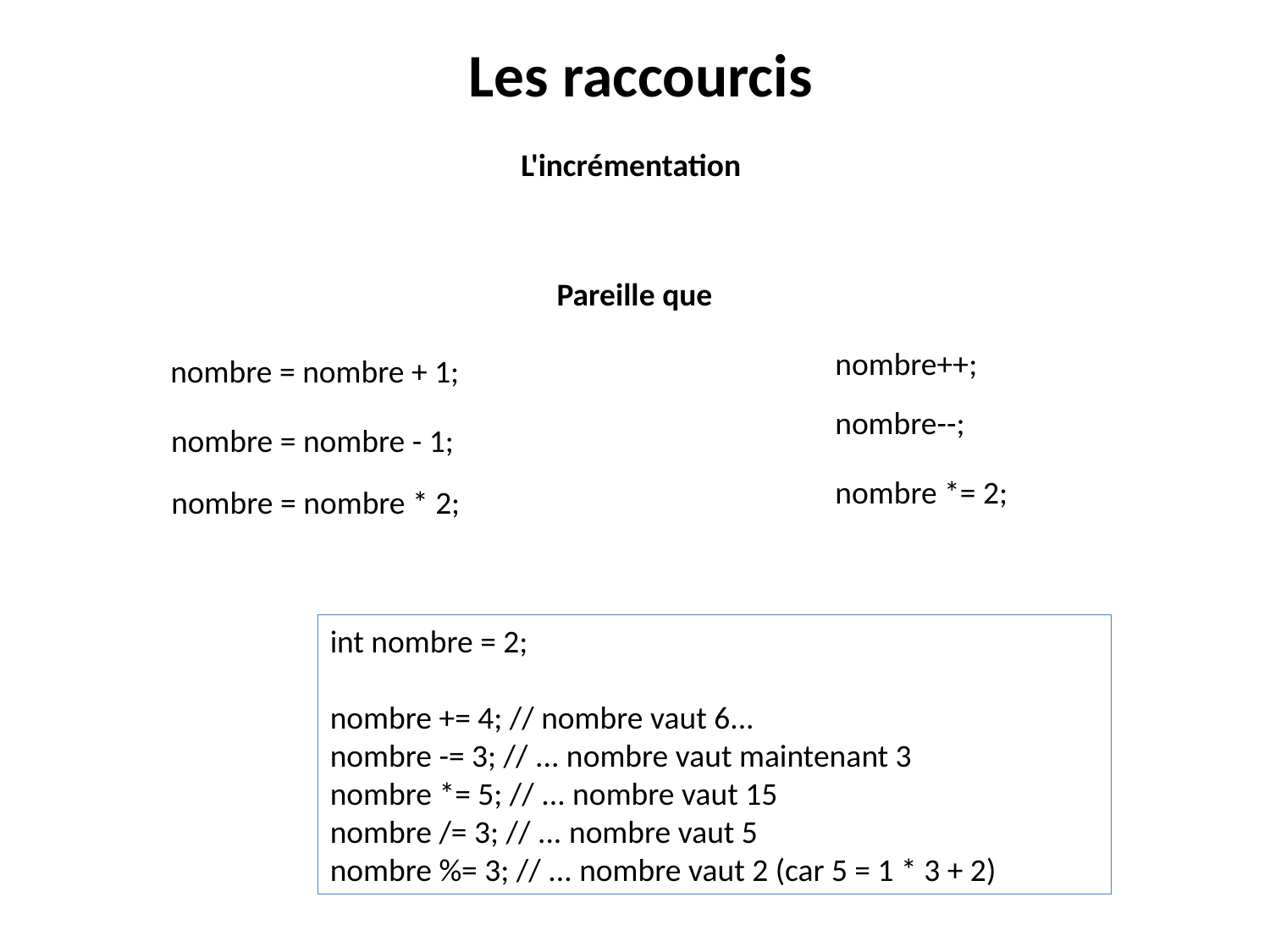

# Les raccourcis
L'incrémentation
Pareille que
nombre++;
nombre = nombre + 1;
nombre--;
nombre = nombre - 1;
nombre *= 2;
nombre = nombre * 2;
int nombre = 2;

nombre += 4; // nombre vaut 6...
nombre -= 3; // ... nombre vaut maintenant 3
nombre *= 5; // ... nombre vaut 15
nombre /= 3; // ... nombre vaut 5
nombre %= 3; // ... nombre vaut 2 (car 5 = 1 * 3 + 2)